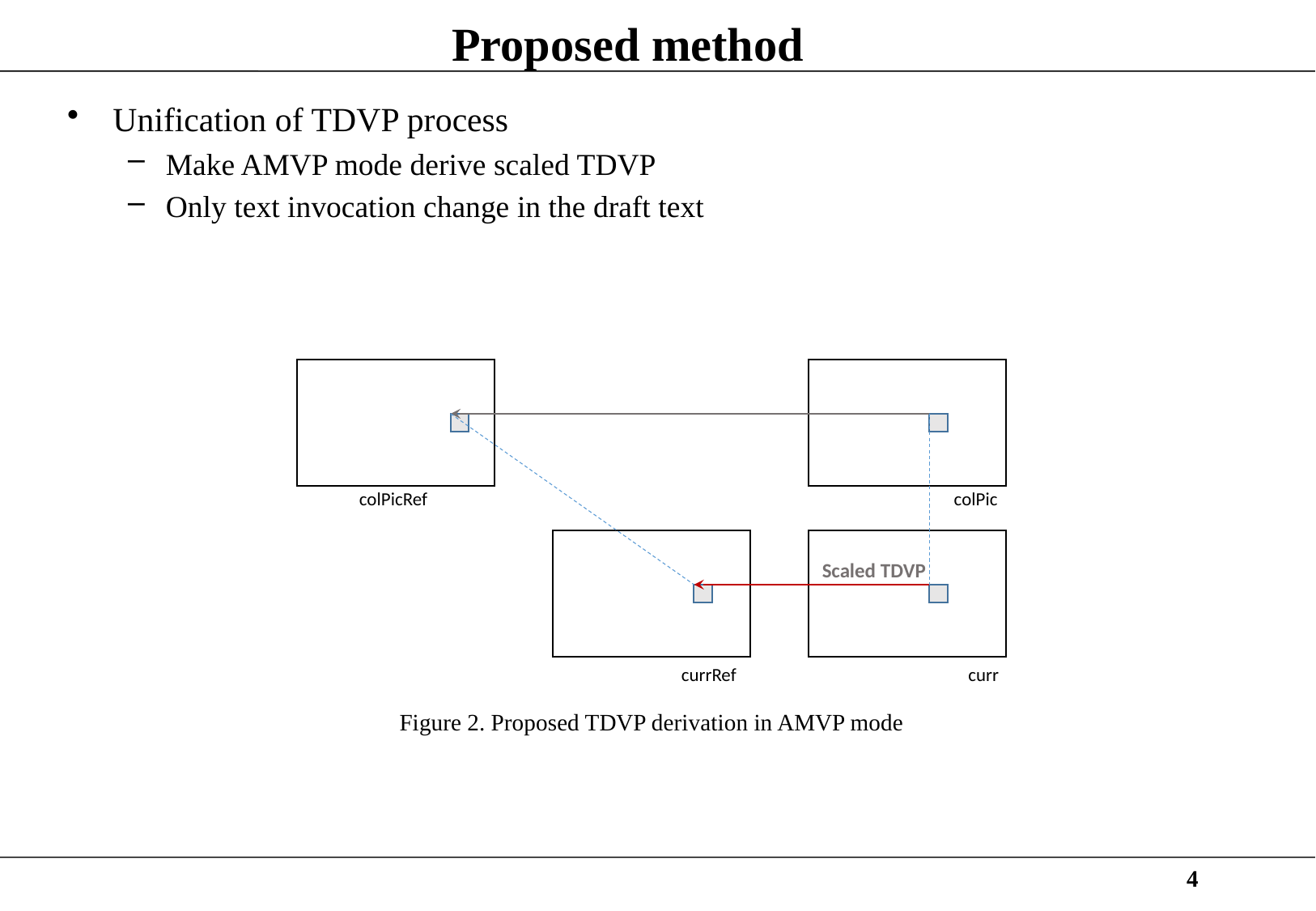

# Proposed method
Unification of TDVP process
Make AMVP mode derive scaled TDVP
Only text invocation change in the draft text

colPicRef
colPic

Scaled TDVP

currRef
curr
Figure 2. Proposed TDVP derivation in AMVP mode
4